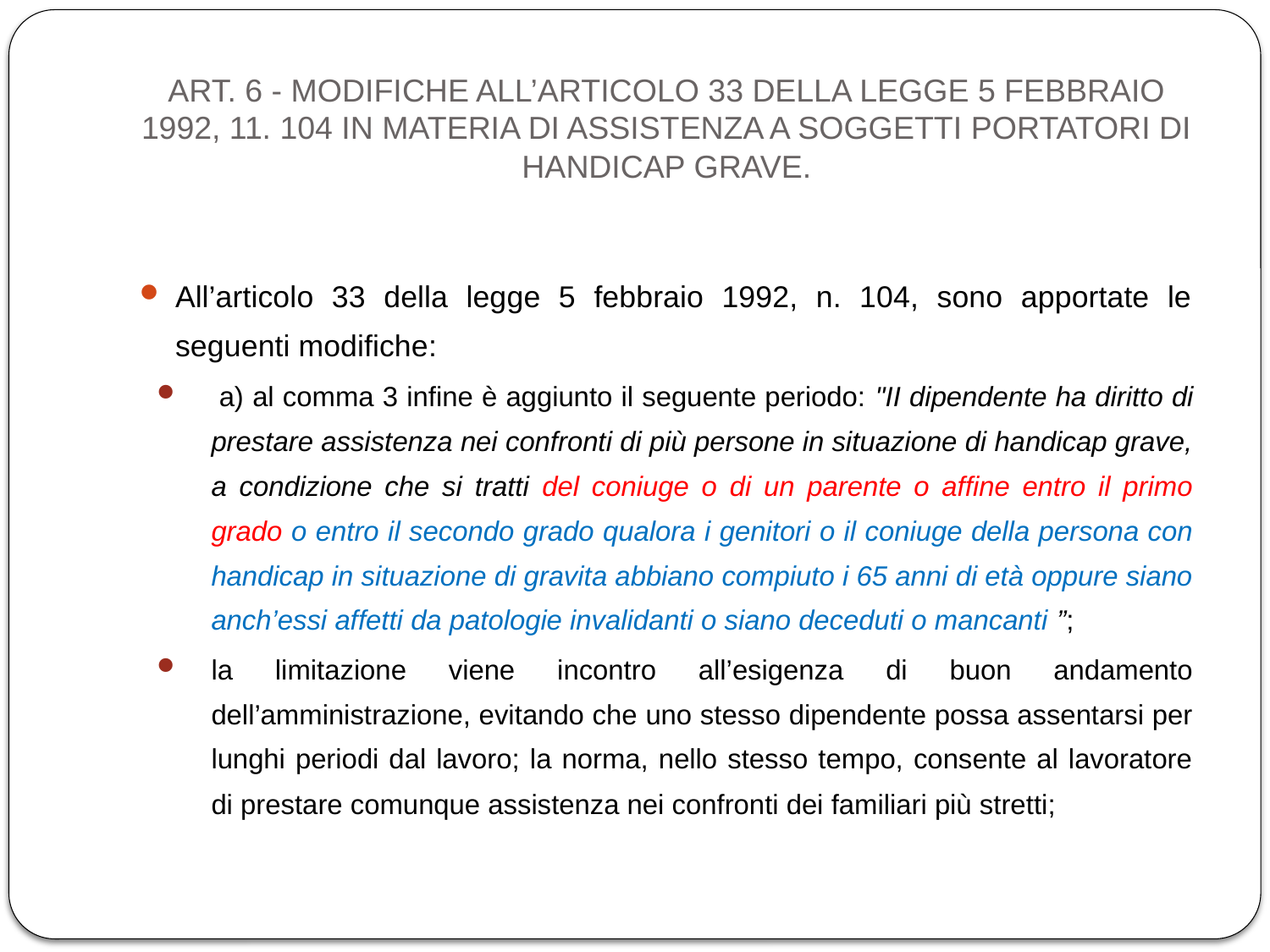

# Art. 6 - Modifiche all’articolo 33 della legge 5 febbraio 1992, 11. 104 in materia di assistenza a soggetti portatori di handicap grave.

All’articolo 33 della legge 5 febbraio 1992, n. 104, sono apportate le seguenti modifiche:
 a) al comma 3 infine è aggiunto il seguente periodo: "II dipendente ha diritto di prestare assistenza nei confronti di più persone in situazione di handicap grave, a condizione che si tratti del coniuge o di un parente o affine entro il primo grado o entro il secondo grado qualora i genitori o il coniuge della persona con handicap in situazione di gravita abbiano compiuto i 65 anni di età oppure siano anch’essi affetti da patologie invalidanti o siano deceduti o mancanti ”;
la limitazione viene incontro all’esigenza di buon andamento dell’amministrazione, evitando che uno stesso dipendente possa assentarsi per lunghi periodi dal lavoro; la norma, nello stesso tempo, consente al lavoratore di prestare comunque assistenza nei confronti dei familiari più stretti;